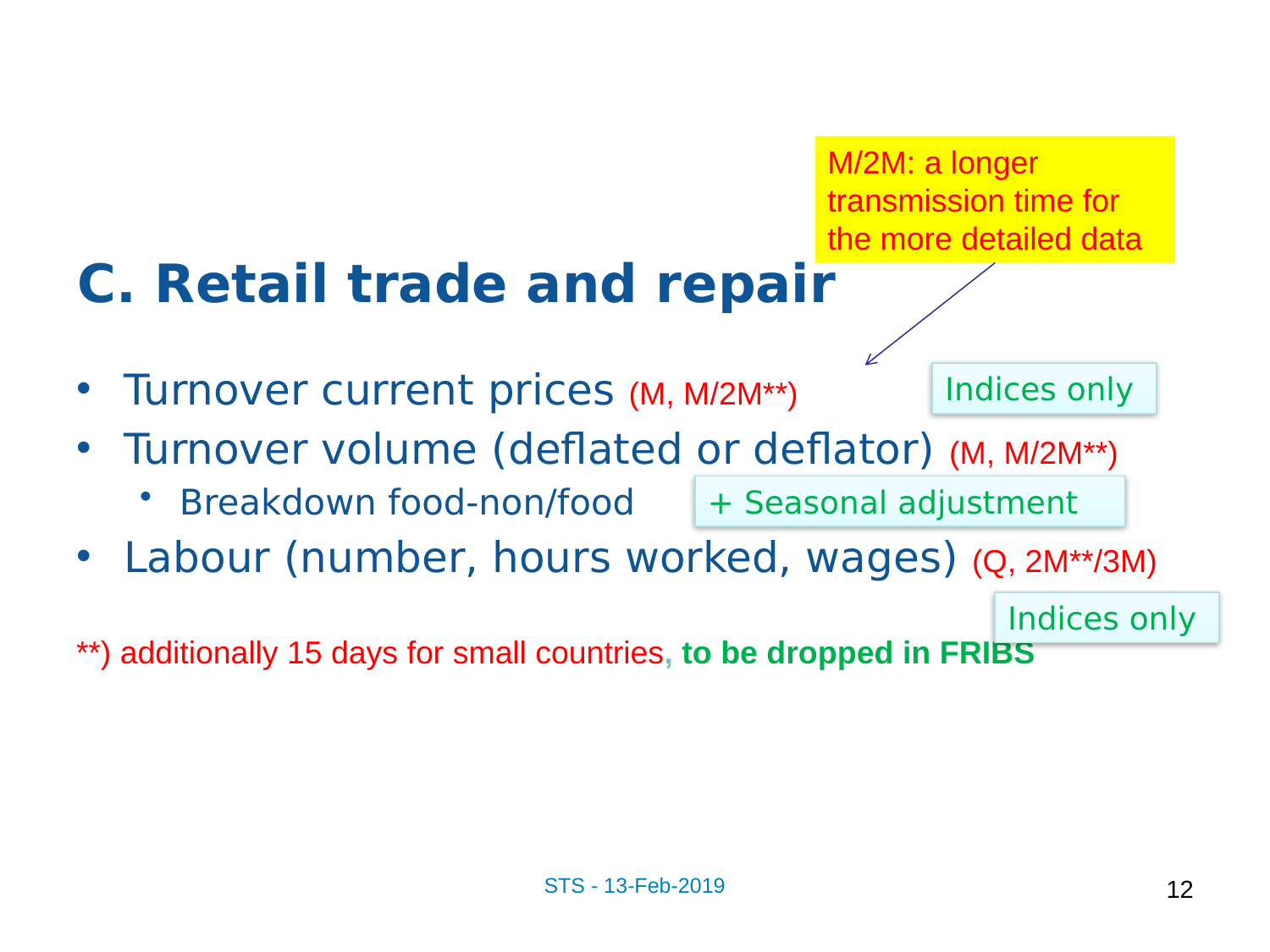

M/2M: a longer transmission time for the more detailed data
# C. Retail trade and repair
Turnover current prices (M, M/2M**)
Turnover volume (deflated or deflator) (M, M/2M**)
Breakdown food-non/food
Labour (number, hours worked, wages) (Q, 2M**/3M)

**) additionally 15 days for small countries, to be dropped in FRIBS
Indices only
+ Seasonal adjustment
Indices only
STS - 13-Feb-2019
12